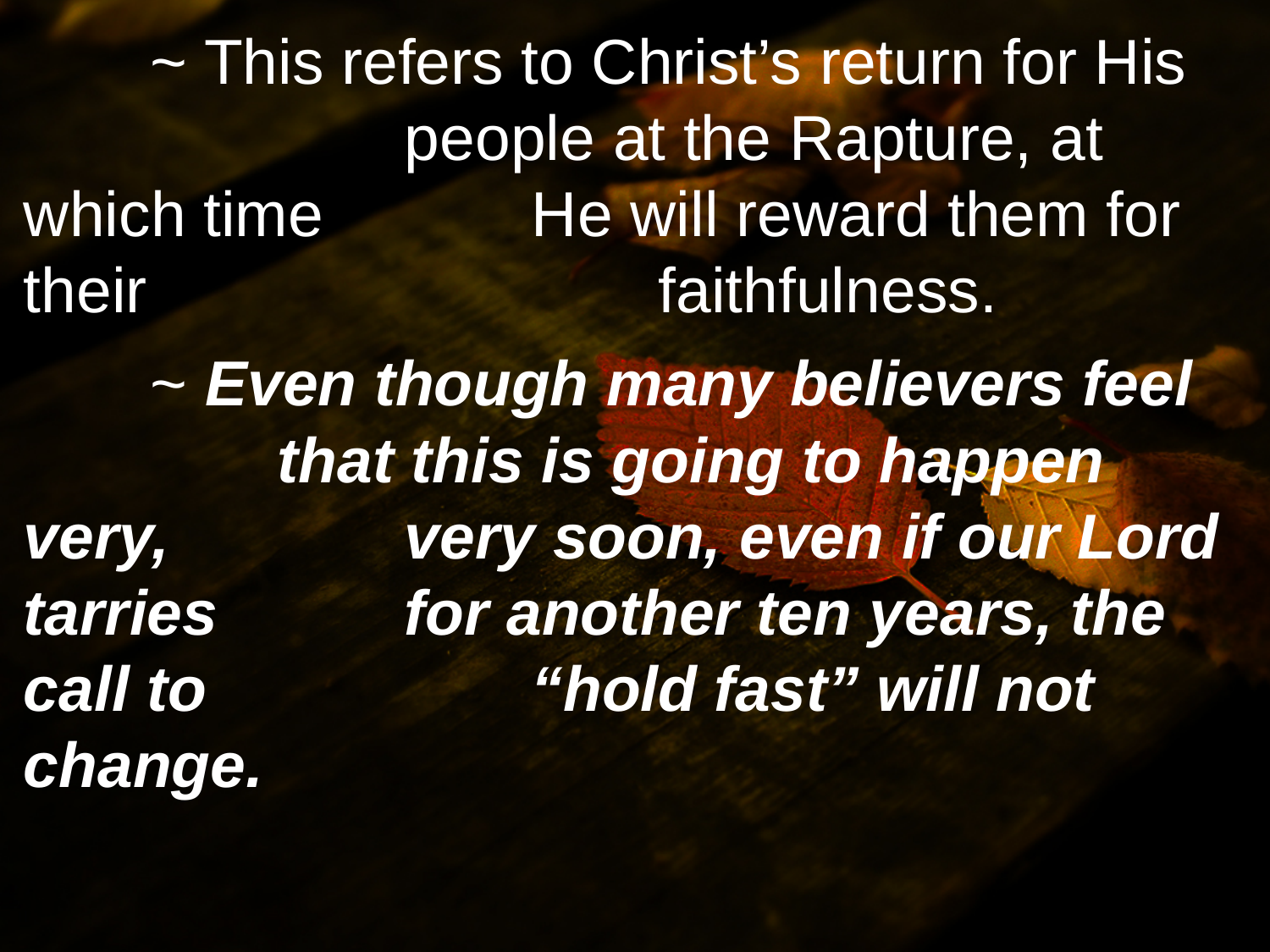

~ This refers to Christ’s return for His 			people at the Rapture, at which time 		He will reward them for their 				faithfulness.
	~ Even though many believers feel 		that this is going to happen very, 		very soon, even if our Lord tarries 		for another ten years, the call to 			“hold fast” will not change.